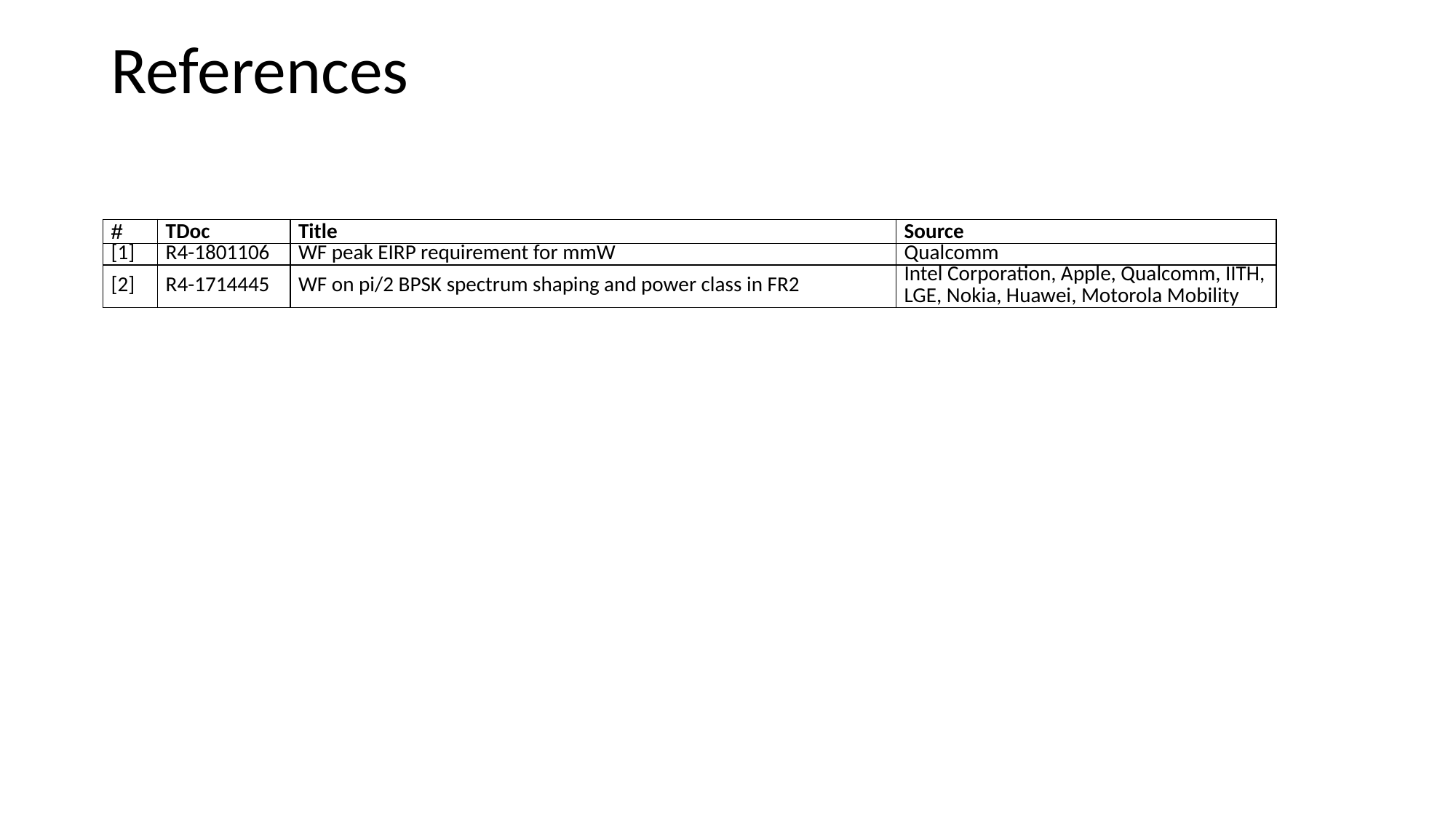

References
| # | TDoc | Title | Source |
| --- | --- | --- | --- |
| [1] | R4-1801106 | WF peak EIRP requirement for mmW | Qualcomm |
| [2] | R4-1714445 | WF on pi/2 BPSK spectrum shaping and power class in FR2 | Intel Corporation, Apple, Qualcomm, IITH, LGE, Nokia, Huawei, Motorola Mobility |